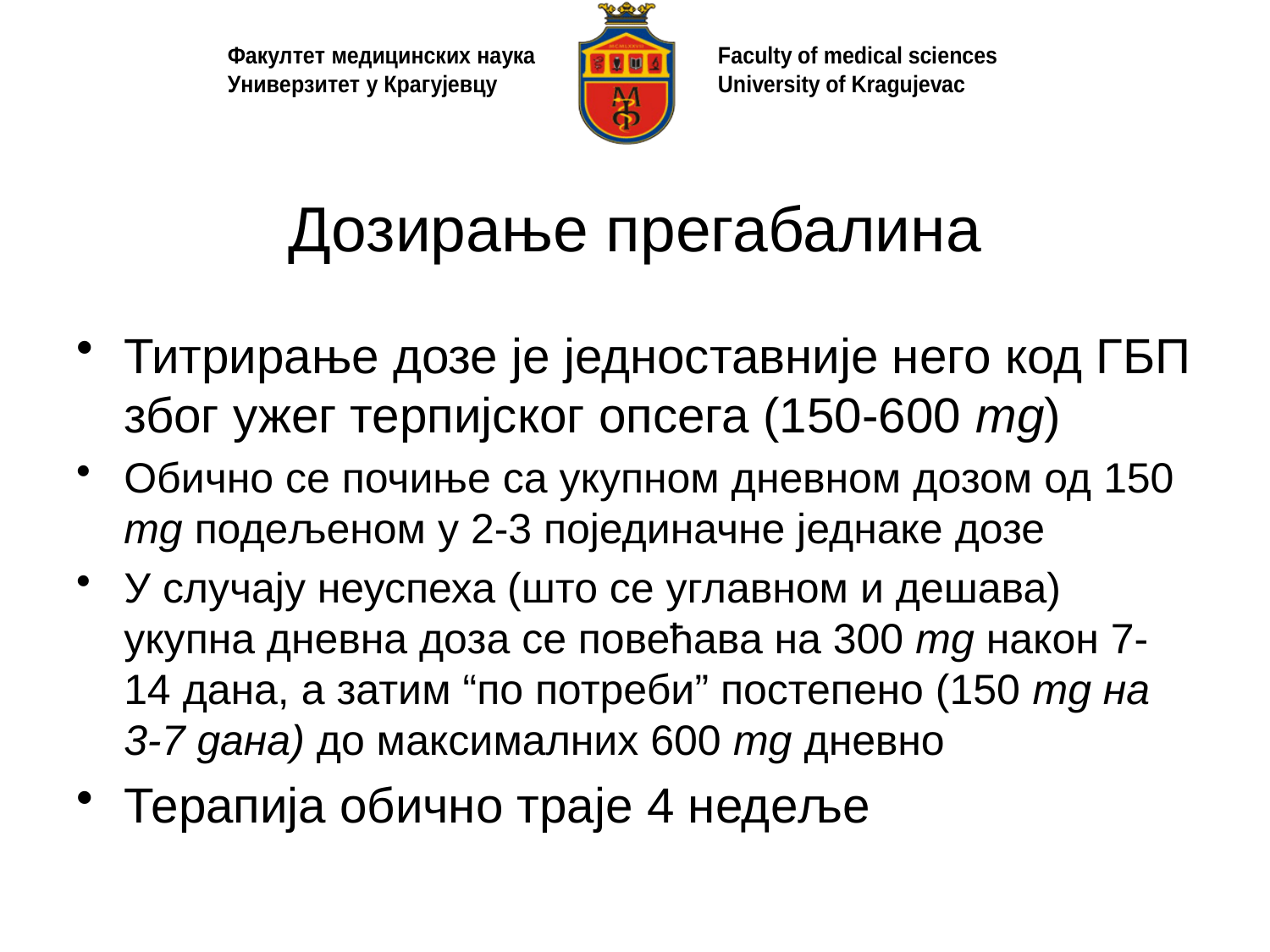

# Дозирање прегабалина
Титрирање дозе је једноставније него код ГБП због ужег терпијског опсега (150-600 mg)
Обично се почиње са укупном дневном дозом од 150 mg подељеном у 2-3 појединачне једнаке дозе
У случају неуспеха (што се углавном и дешава) укупна дневна доза се повећава на 300 mg након 7-14 дана, а затим “по потреби” постепено (150 mg на 3-7 дана) до максималних 600 mg дневно
Терапија обично траје 4 недеље